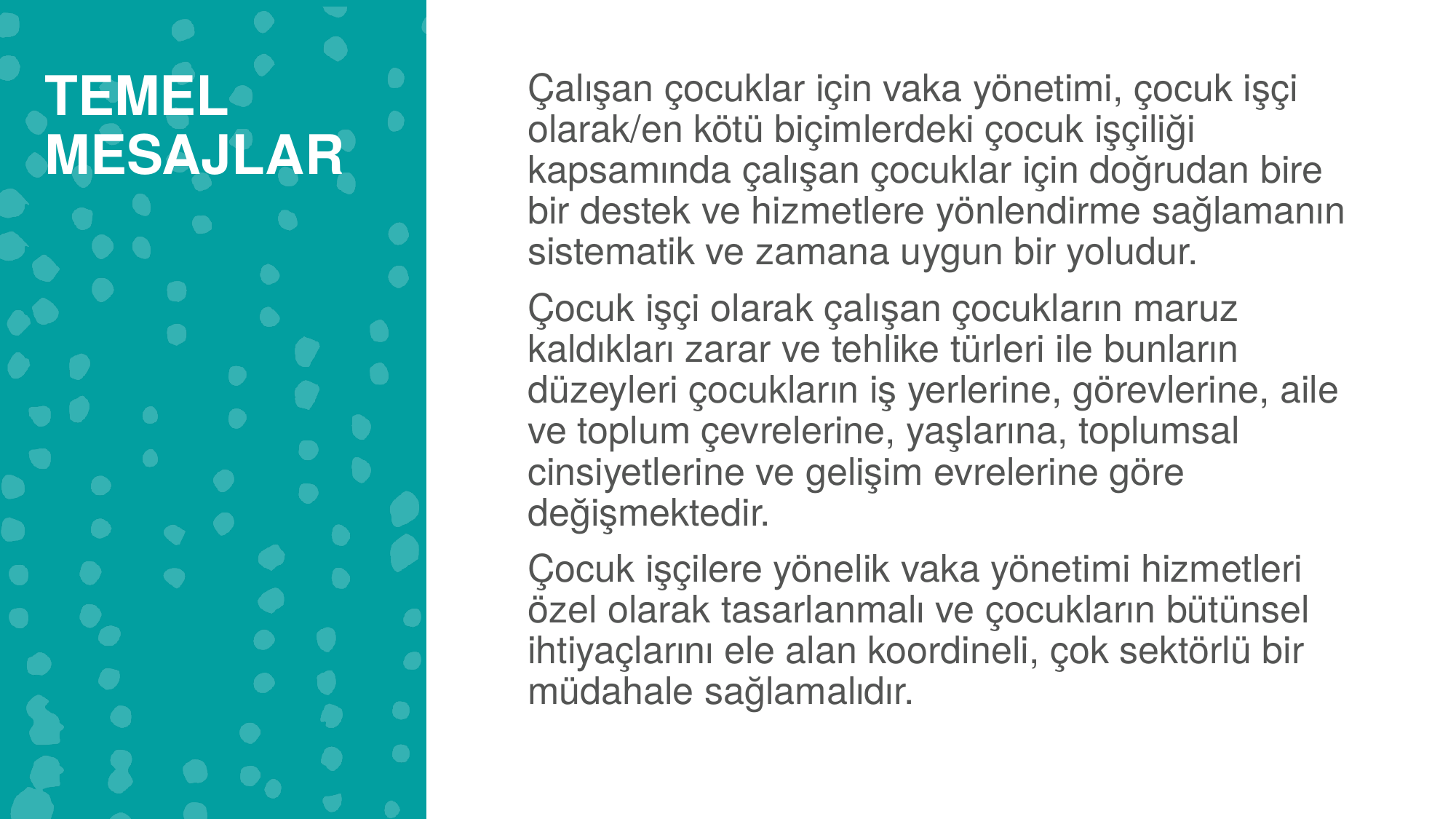

TEMEL MESAJLAR
Çalışan çocuklar için vaka yönetimi, çocuk işçi olarak/en kötü biçimlerdeki çocuk işçiliği kapsamında çalışan çocuklar için doğrudan bire bir destek ve hizmetlere yönlendirme sağlamanın sistematik ve zamana uygun bir yoludur.
Çocuk işçi olarak çalışan çocukların maruz kaldıkları zarar ve tehlike türleri ile bunların düzeyleri çocukların iş yerlerine, görevlerine, aile ve toplum çevrelerine, yaşlarına, toplumsal cinsiyetlerine ve gelişim evrelerine göre değişmektedir.
Çocuk işçilere yönelik vaka yönetimi hizmetleri özel olarak tasarlanmalı ve çocukların bütünsel ihtiyaçlarını ele alan koordineli, çok sektörlü bir müdahale sağlamalıdır.